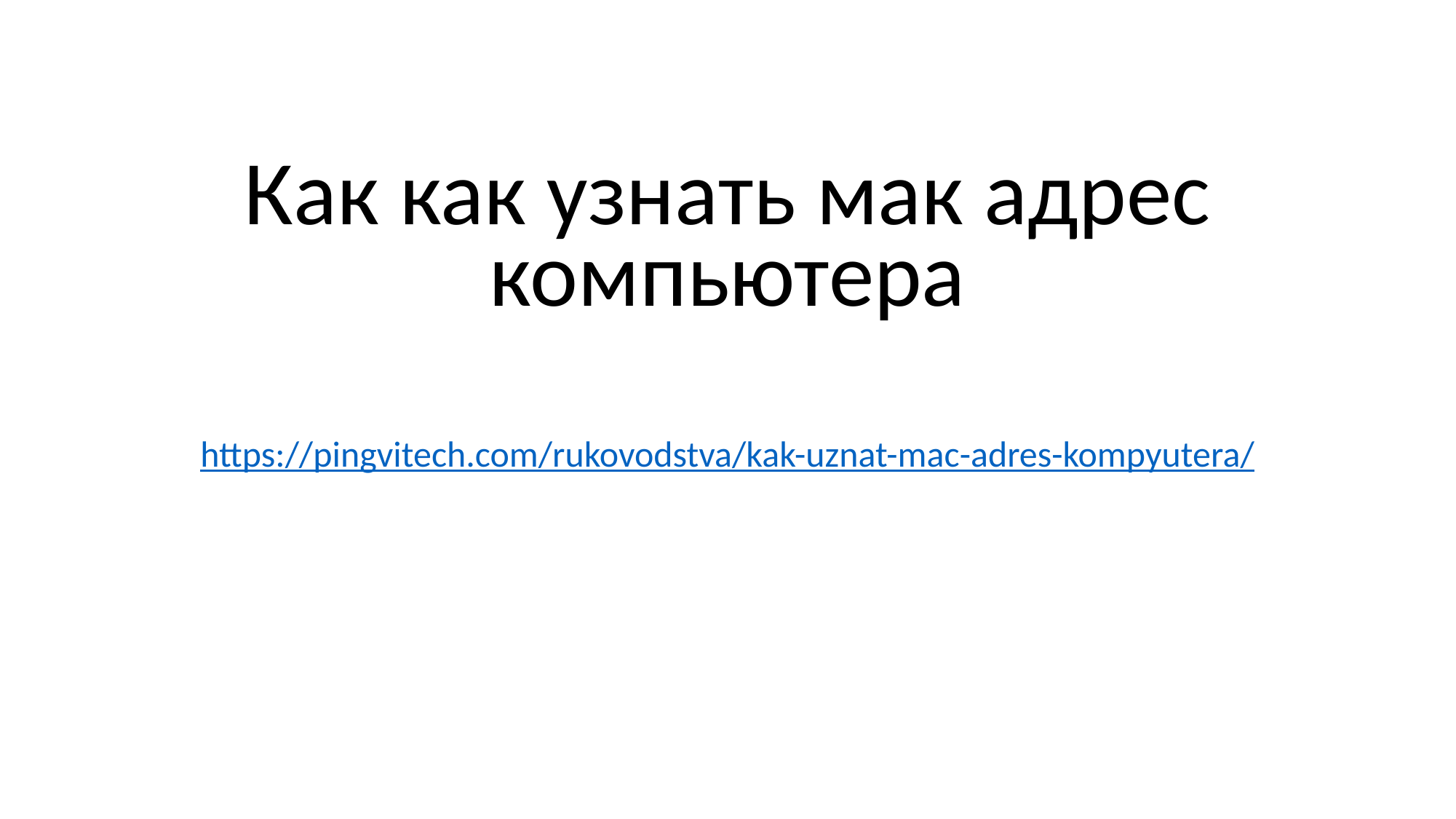

# Как как узнать мак адрес компьютера
https://pingvitech.com/rukovodstva/kak-uznat-mac-adres-kompyutera/